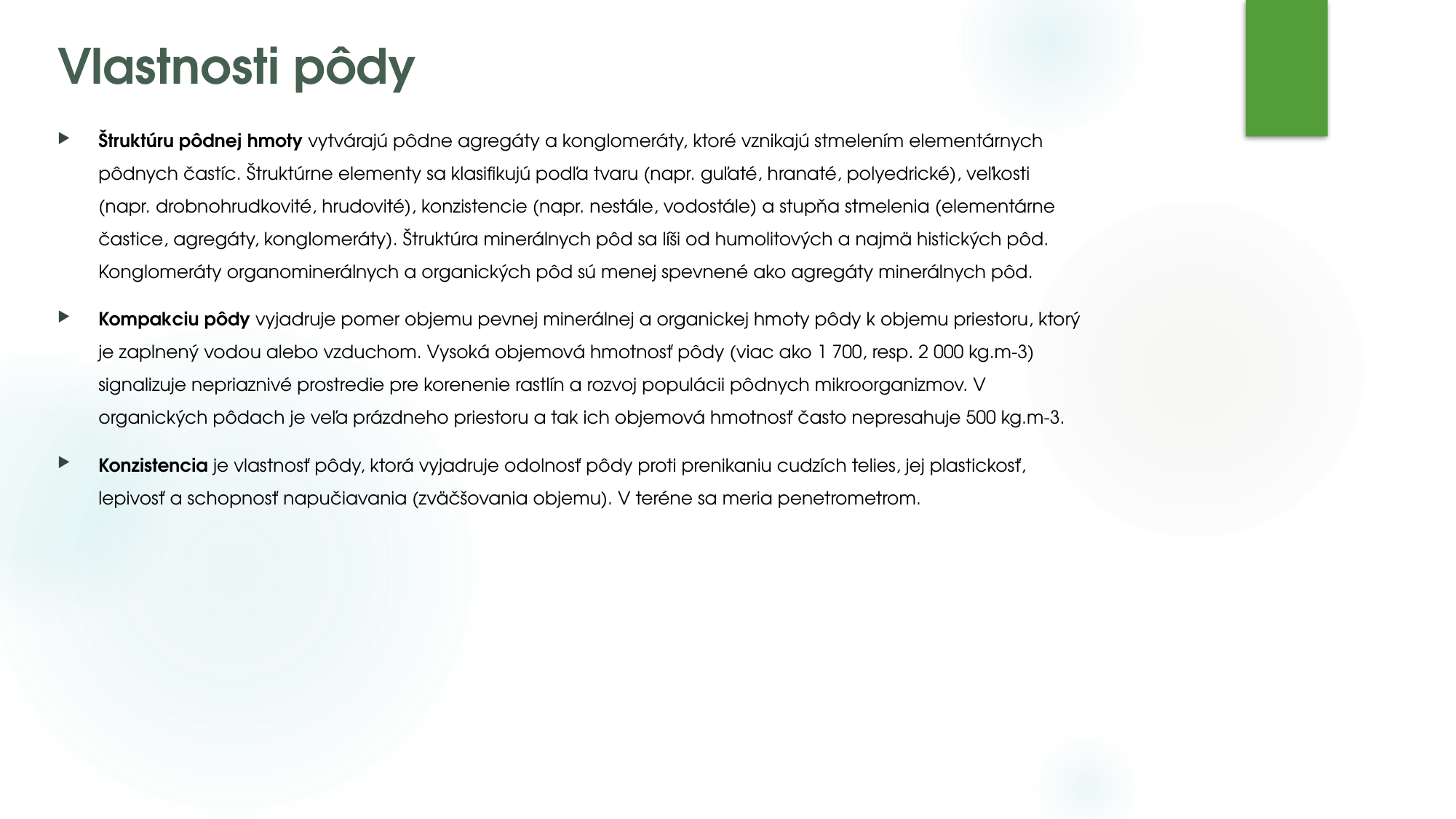

# Vlastnosti pôdy
Štruktúru pôdnej hmoty vytvárajú pôdne agregáty a konglomeráty, ktoré vznikajú stmelením elementárnych pôdnych častíc. Štruktúrne elementy sa klasifikujú podľa tvaru (napr. guľaté, hranaté, polyedrické), veľkosti (napr. drobnohrudkovité, hrudovité), konzistencie (napr. nestále, vodostále) a stupňa stmelenia (elementárne častice, agregáty, konglomeráty). Štruktúra minerálnych pôd sa líši od humolitových a najmä histických pôd. Konglomeráty organominerálnych a organických pôd sú menej spevnené ako agregáty minerálnych pôd.
Kompakciu pôdy vyjadruje pomer objemu pevnej minerálnej a organickej hmoty pôdy k objemu priestoru, ktorý je zaplnený vodou alebo vzduchom. Vysoká objemová hmotnosť pôdy (viac ako 1 700, resp. 2 000 kg.m-3) signalizuje nepriaznivé prostredie pre korenenie rastlín a rozvoj populácii pôdnych mikroorganizmov. V organických pôdach je veľa prázdneho priestoru a tak ich objemová hmotnosť často nepresahuje 500 kg.m-3.
Konzistencia je vlastnosť pôdy, ktorá vyjadruje odolnosť pôdy proti prenikaniu cudzích telies, jej plastickosť, lepivosť a schopnosť napučiavania (zväčšovania objemu). V teréne sa meria penetrometrom.